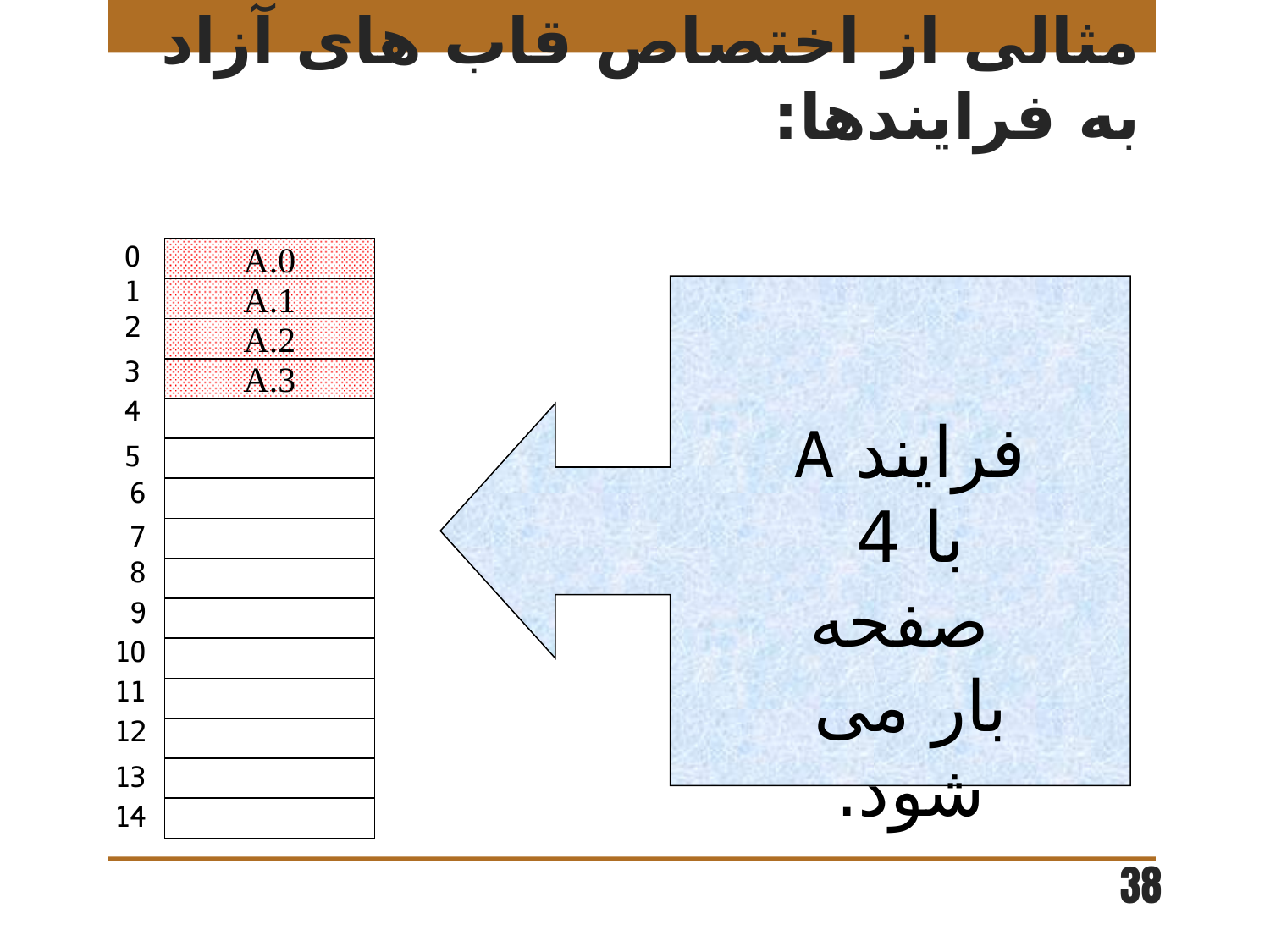

# مثالی از اختصاص قاب های آزاد به فرایندها:
0

A.0
1

A.1
2

A.2
3

A.3
4

فرایند A با 4
 صفحه بار می شود.
5

6

7

8

9

10

11

12

13

14

38